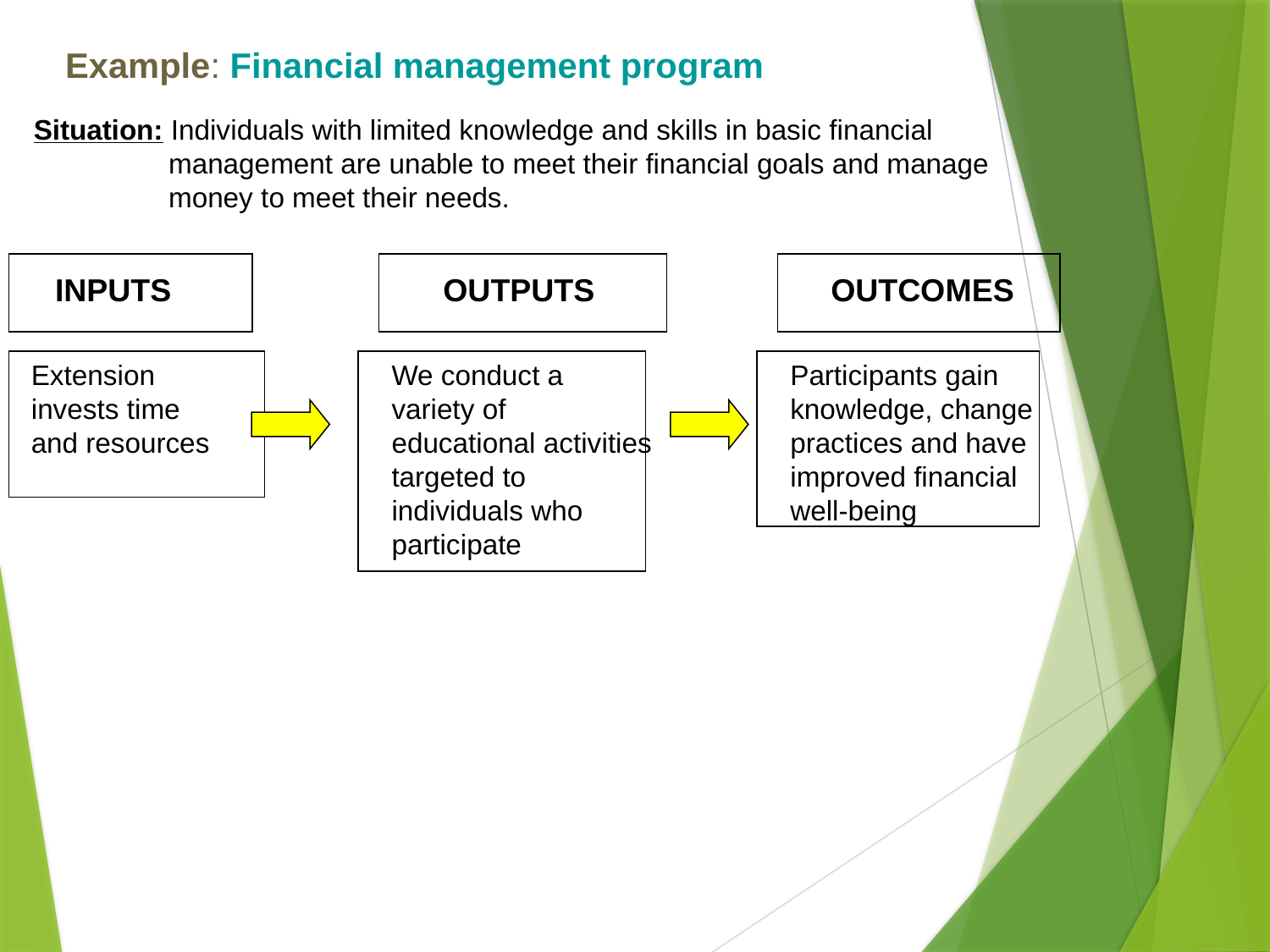

Example: Financial management program
Situation: Individuals with limited knowledge and skills in basic financial management are unable to meet their financial goals and manage money to meet their needs.

INPUTS
OUTPUTS
OUTCOMES

Extension invests time and resources

We conduct a variety of educational activities
targeted to individuals who participate

Participants gain knowledge, change practices and have improved financial well-being